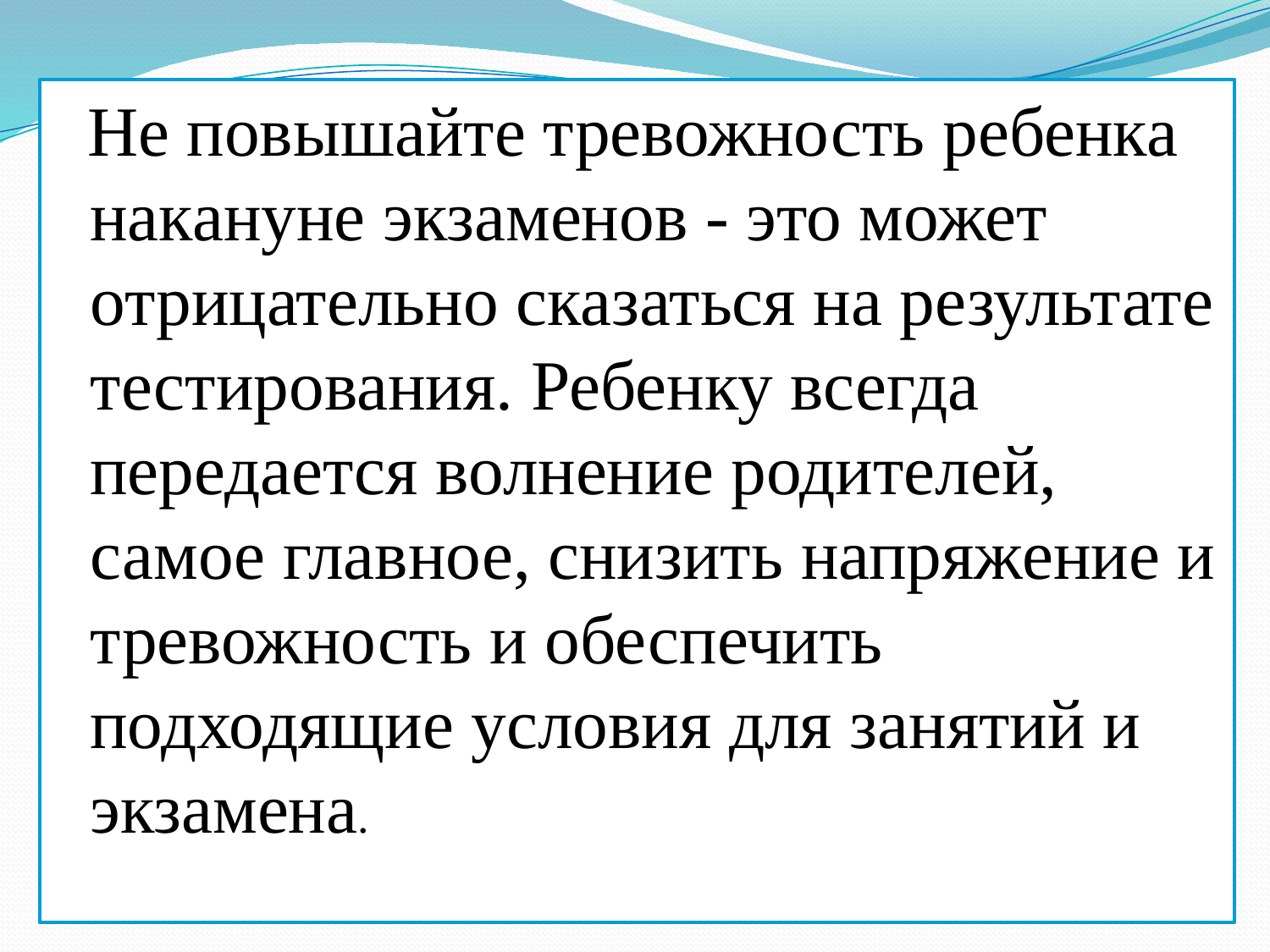

Не повышайте тревожность ребенка накануне экзаменов - это может отрицательно сказаться на результате тестирования. Ребенку всегда передается волнение родителей, самое главное, снизить напряжение и тревожность и обеспечить подходящие условия для занятий и экзамена.